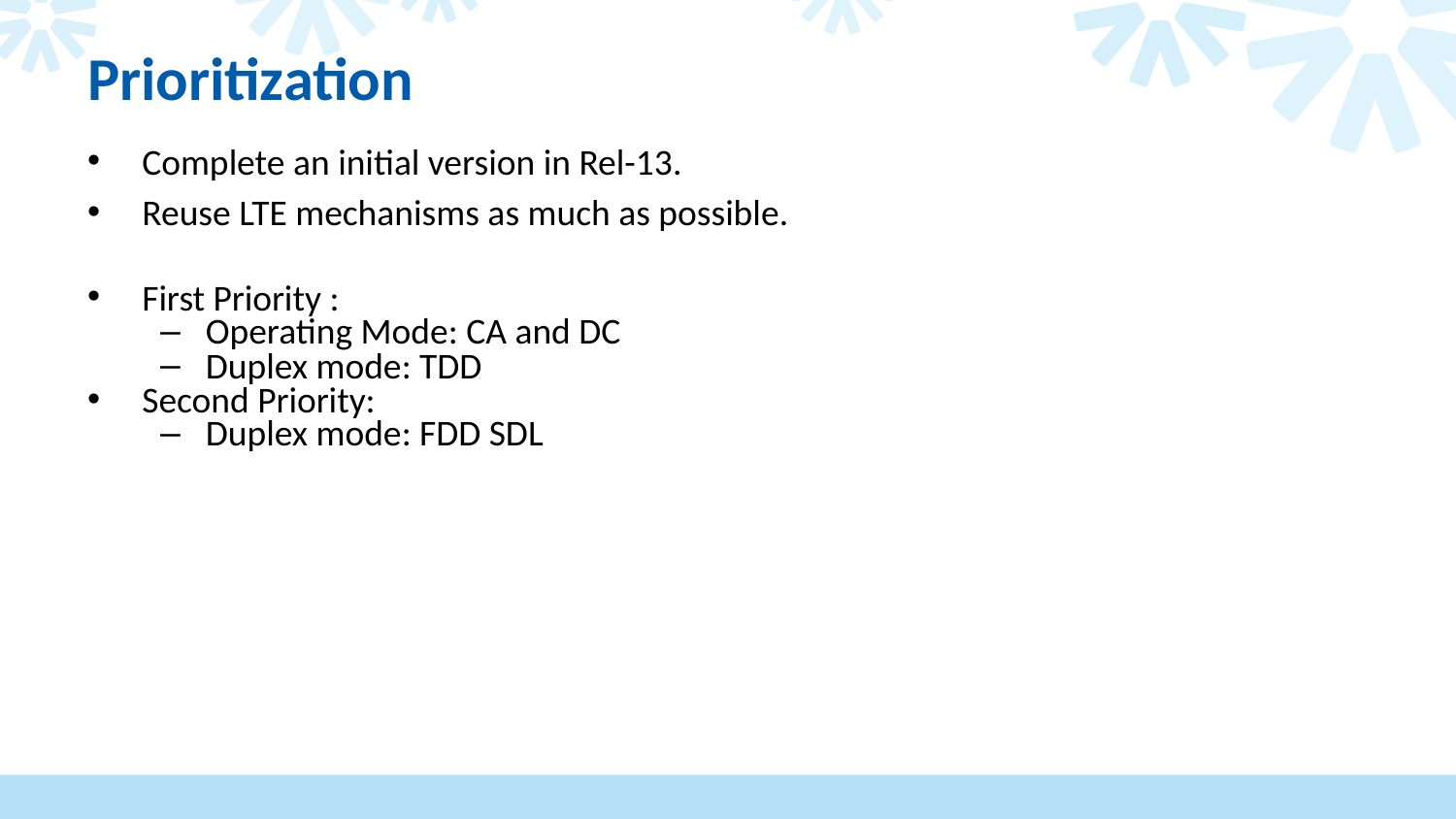

# Prioritization
Complete an initial version in Rel-13.
Reuse LTE mechanisms as much as possible.

First Priority :
Operating Mode: CA and DC
Duplex mode: TDD
Second Priority:
Duplex mode: FDD SDL